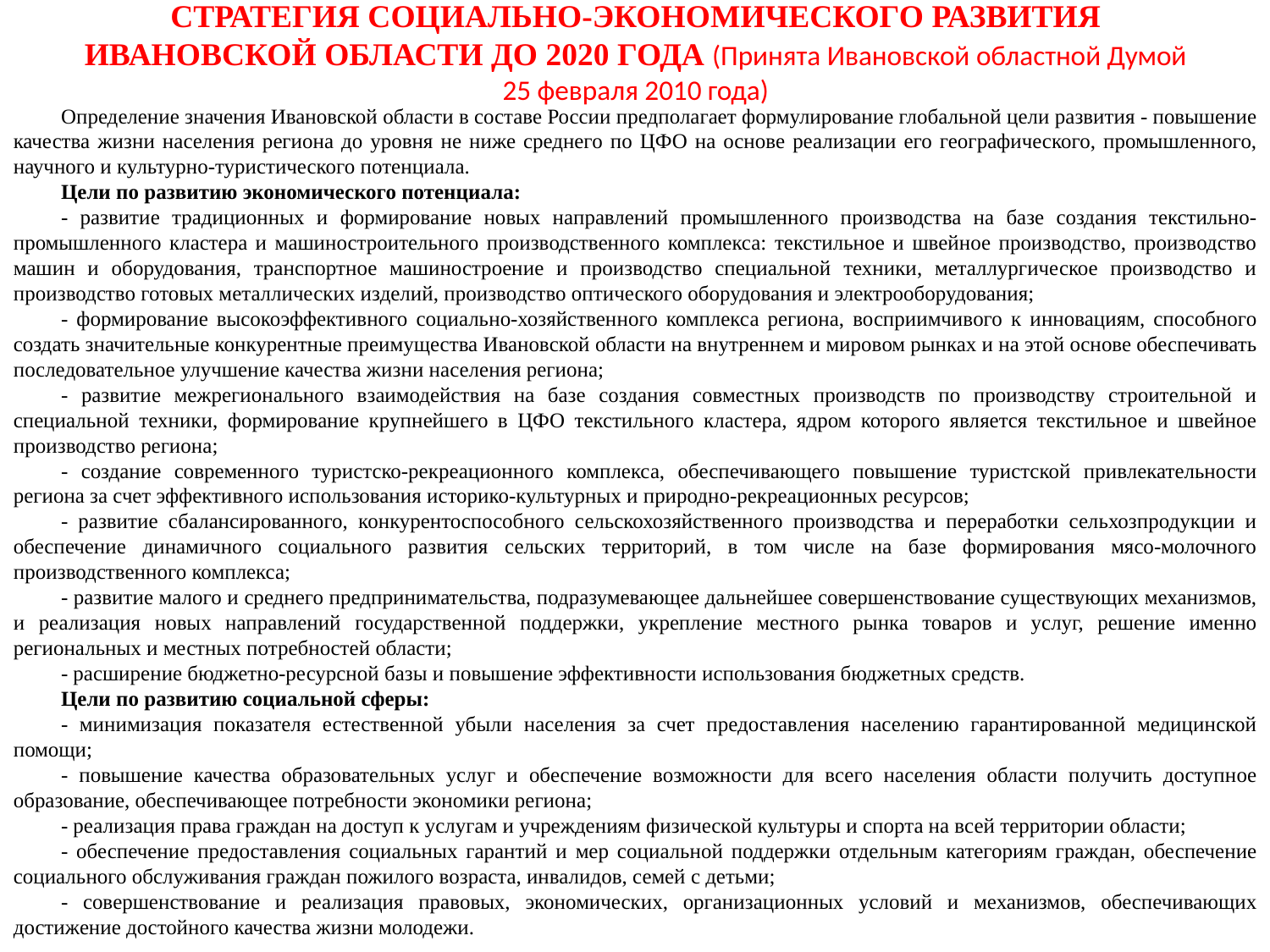

# СТРАТЕГИЯ СОЦИАЛЬНО-ЭКОНОМИЧЕСКОГО РАЗВИТИЯ ИВАНОВСКОЙ ОБЛАСТИ ДО 2020 ГОДА (Принята Ивановской областной Думой 25 февраля 2010 года)
Определение значения Ивановской области в составе России предполагает формулирование глобальной цели развития - повышение качества жизни населения региона до уровня не ниже среднего по ЦФО на основе реализации его географического, промышленного, научного и культурно-туристического потенциала.
Цели по развитию экономического потенциала:
- развитие традиционных и формирование новых направлений промышленного производства на базе создания текстильно-промышленного кластера и машиностроительного производственного комплекса: текстильное и швейное производство, производство машин и оборудования, транспортное машиностроение и производство специальной техники, металлургическое производство и производство готовых металлических изделий, производство оптического оборудования и электрооборудования;
- формирование высокоэффективного социально-хозяйственного комплекса региона, восприимчивого к инновациям, способного создать значительные конкурентные преимущества Ивановской области на внутреннем и мировом рынках и на этой основе обеспечивать последовательное улучшение качества жизни населения региона;
- развитие межрегионального взаимодействия на базе создания совместных производств по производству строительной и специальной техники, формирование крупнейшего в ЦФО текстильного кластера, ядром которого является текстильное и швейное производство региона;
- создание современного туристско-рекреационного комплекса, обеспечивающего повышение туристской привлекательности региона за счет эффективного использования историко-культурных и природно-рекреационных ресурсов;
- развитие сбалансированного, конкурентоспособного сельскохозяйственного производства и переработки сельхозпродукции и обеспечение динамичного социального развития сельских территорий, в том числе на базе формирования мясо-молочного производственного комплекса;
- развитие малого и среднего предпринимательства, подразумевающее дальнейшее совершенствование существующих механизмов, и реализация новых направлений государственной поддержки, укрепление местного рынка товаров и услуг, решение именно региональных и местных потребностей области;
- расширение бюджетно-ресурсной базы и повышение эффективности использования бюджетных средств.
Цели по развитию социальной сферы:
- минимизация показателя естественной убыли населения за счет предоставления населению гарантированной медицинской помощи;
- повышение качества образовательных услуг и обеспечение возможности для всего населения области получить доступное образование, обеспечивающее потребности экономики региона;
- реализация права граждан на доступ к услугам и учреждениям физической культуры и спорта на всей территории области;
- обеспечение предоставления социальных гарантий и мер социальной поддержки отдельным категориям граждан, обеспечение социального обслуживания граждан пожилого возраста, инвалидов, семей с детьми;
- совершенствование и реализация правовых, экономических, организационных условий и механизмов, обеспечивающих достижение достойного качества жизни молодежи.